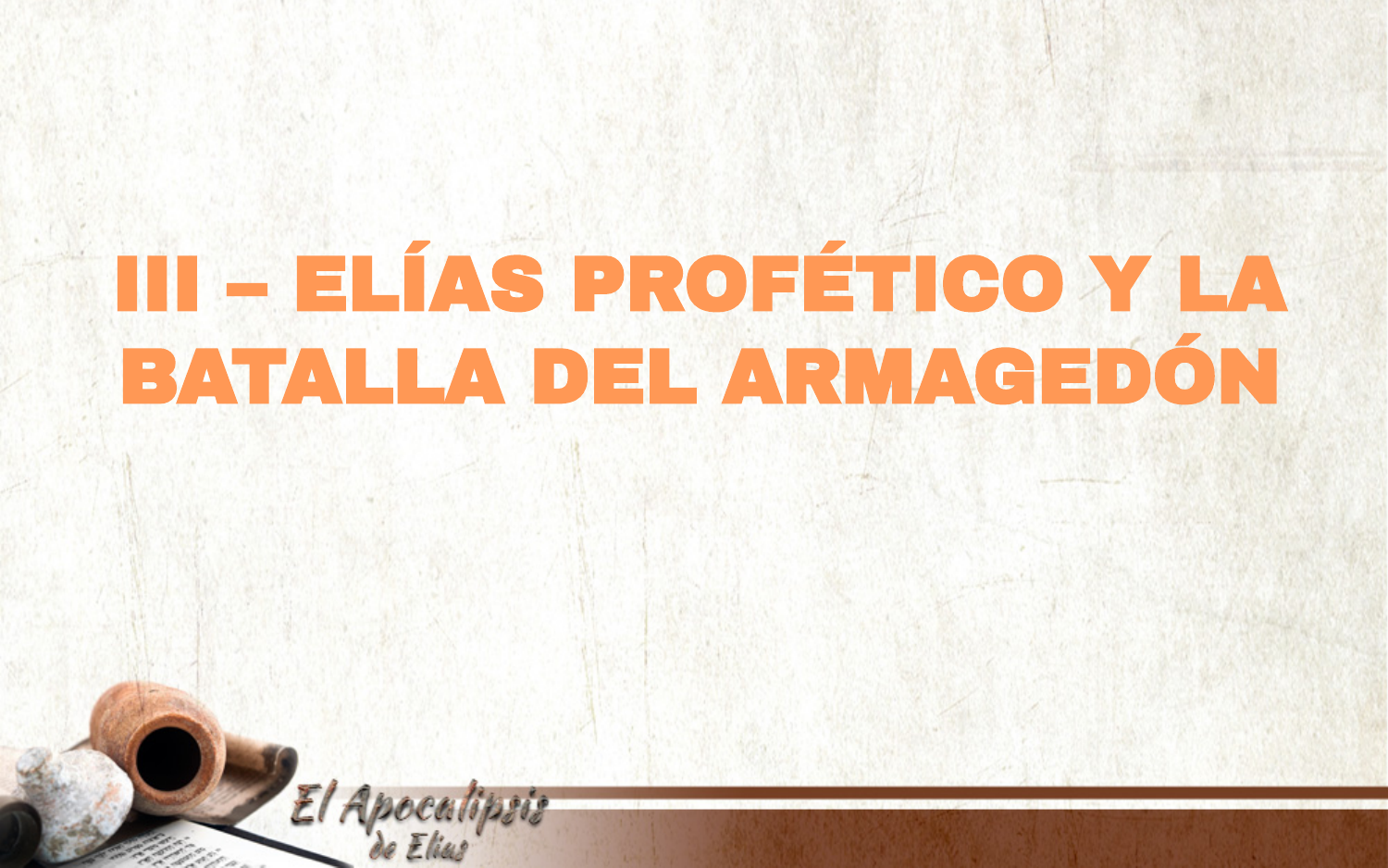

III – ELÍAS PROFÉTICO Y LA BATALLA DEL ARMAGEDÓN